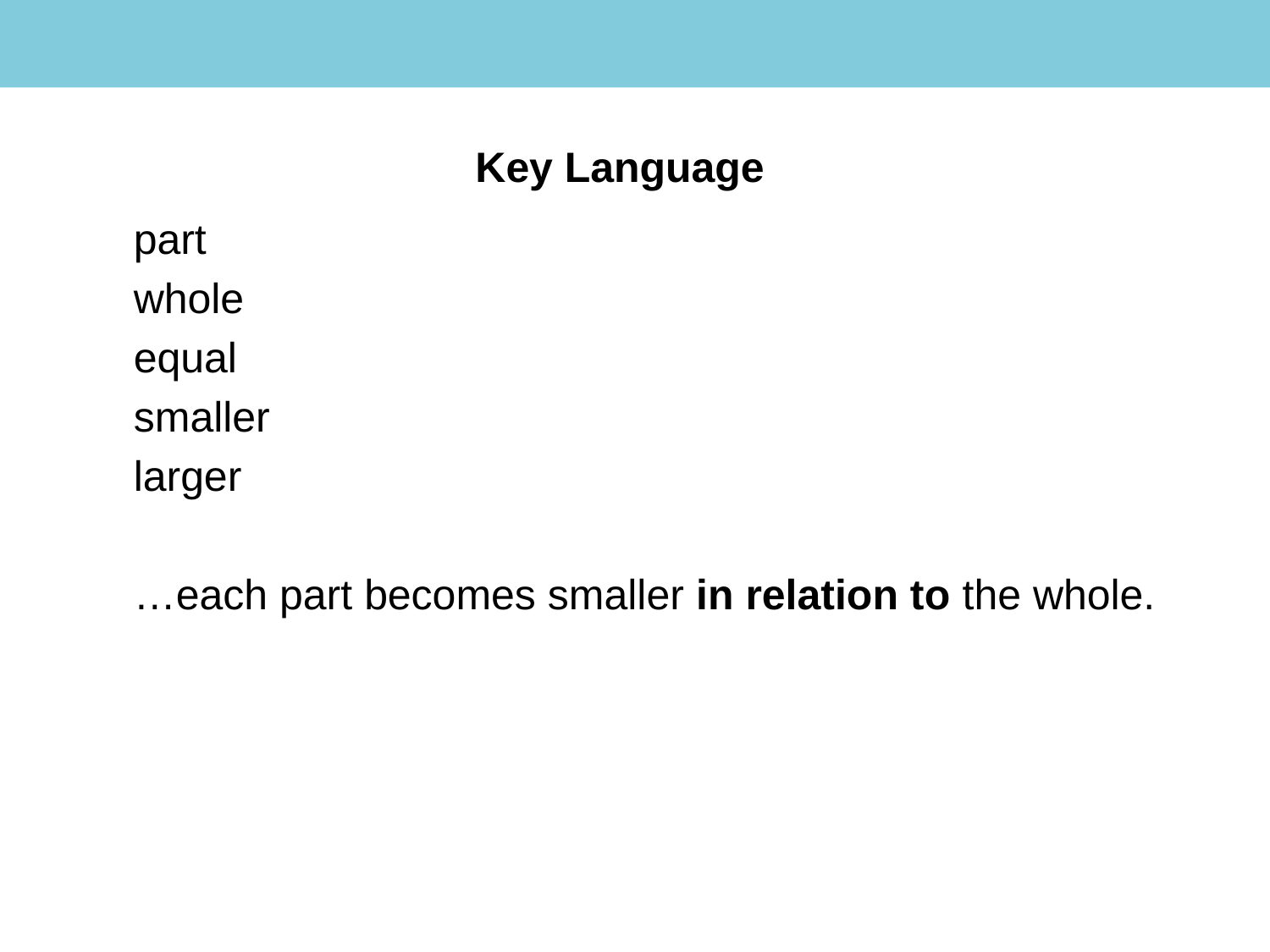

Lower KS2 Fractions Lesson 8
Key Language
part
whole
equal
smaller
larger

…each part becomes smaller in relation to the whole.